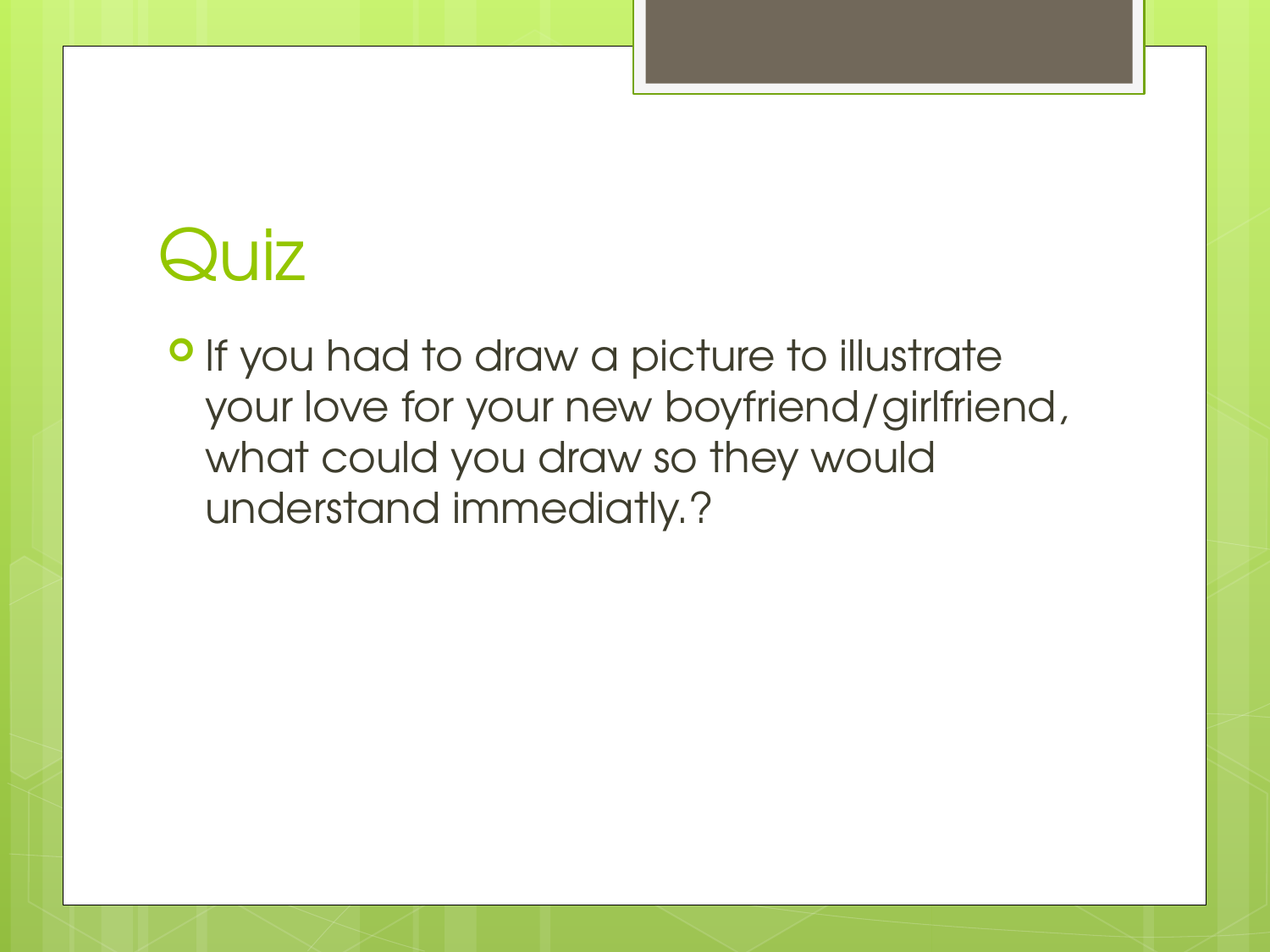

# Quiz
If you had to draw a picture to illustrate your love for your new boyfriend/girlfriend, what could you draw so they would understand immediatly.?